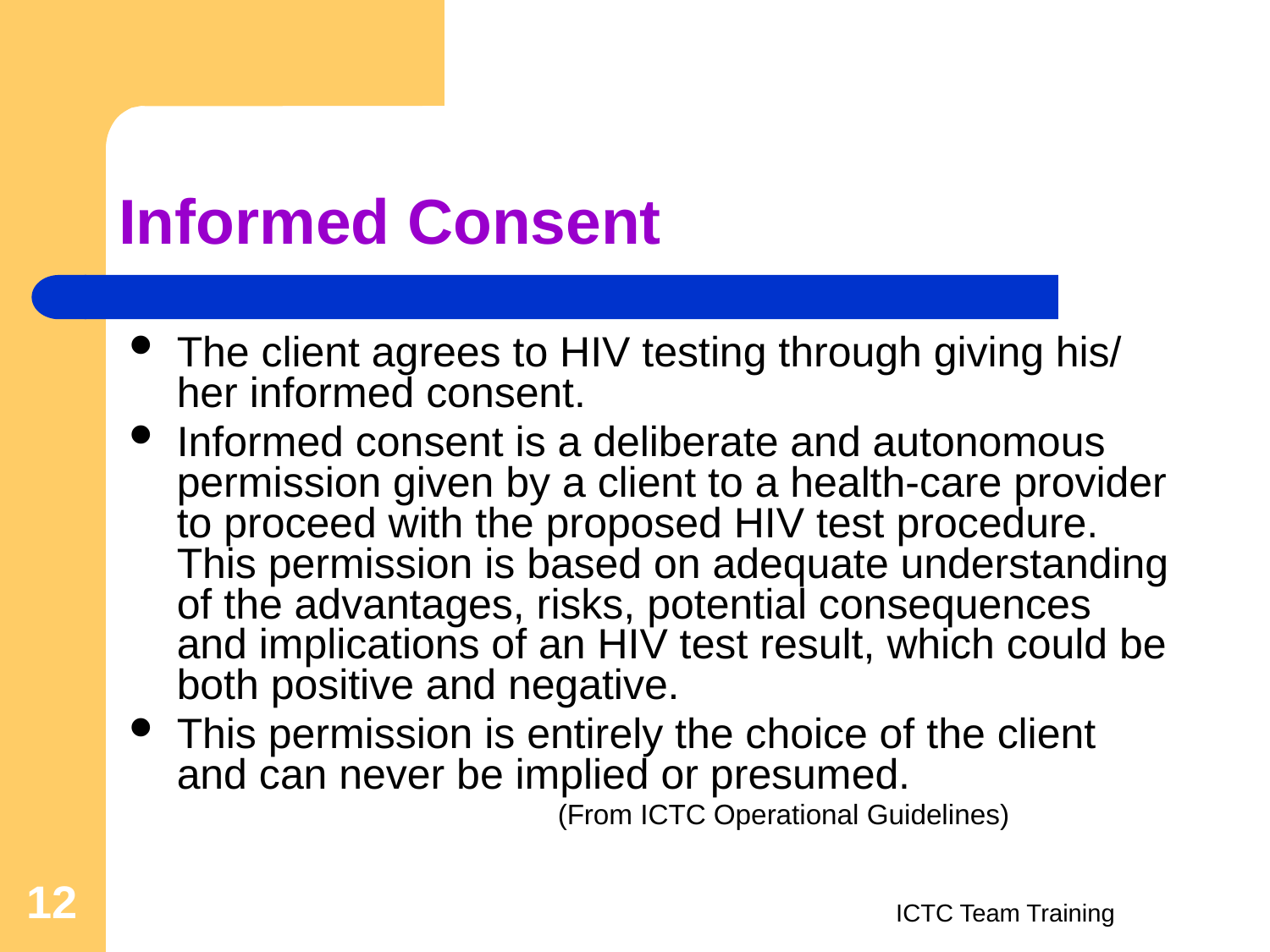

# Informed Consent
The client agrees to HIV testing through giving his/ her informed consent.
Informed consent is a deliberate and autonomous permission given by a client to a health-care provider to proceed with the proposed HIV test procedure. This permission is based on adequate understanding of the advantages, risks, potential consequences and implications of an HIV test result, which could be both positive and negative.
This permission is entirely the choice of the client and can never be implied or presumed.
				(From ICTC Operational Guidelines)
12
ICTC Team Training